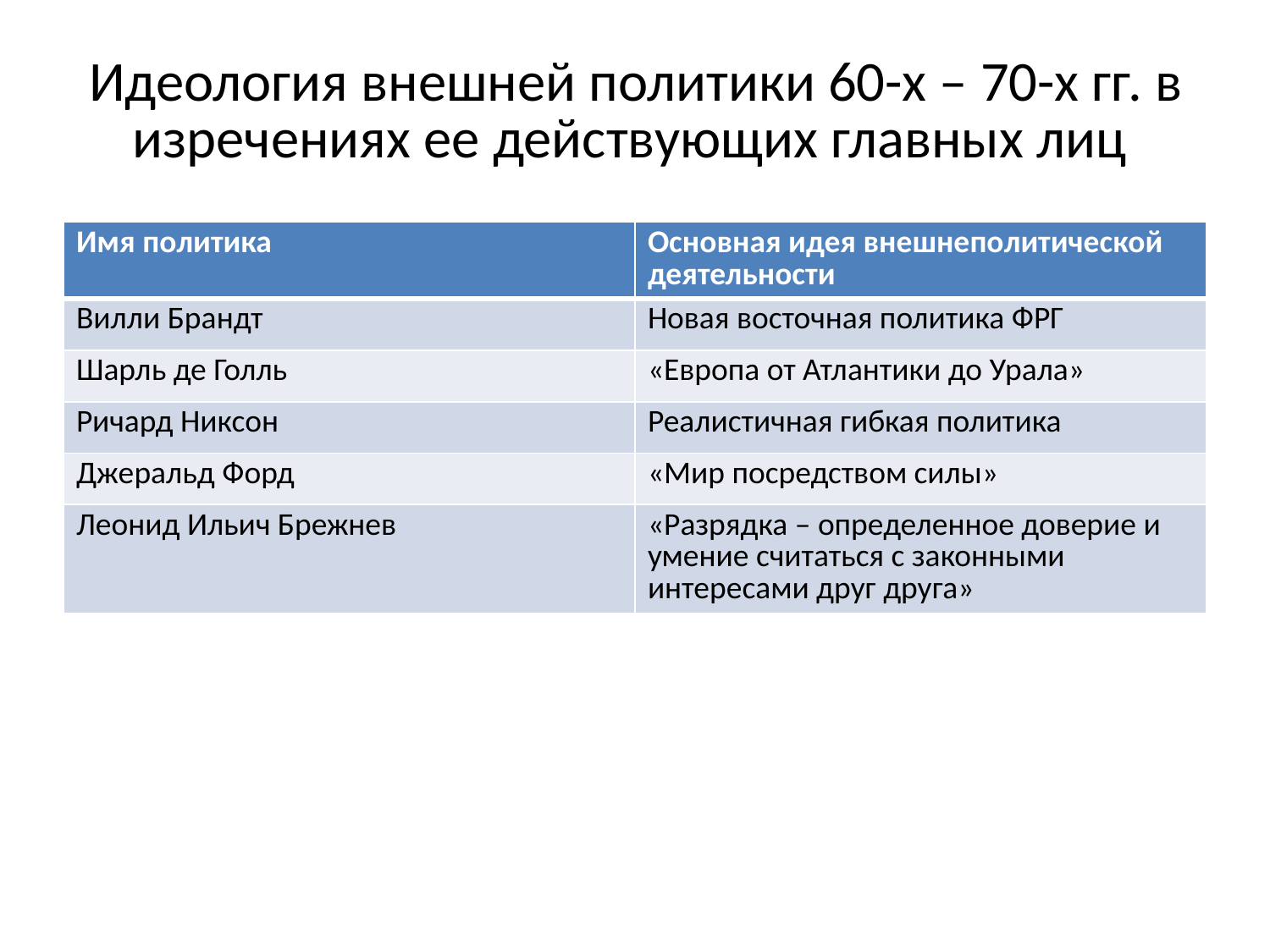

Идеология внешней политики 60-х – 70-х гг. в изречениях ее действующих главных лиц
| Имя политика | Основная идея внешнеполитической деятельности |
| --- | --- |
| Вилли Брандт | Новая восточная политика ФРГ |
| Шарль де Голль | «Европа от Атлантики до Урала» |
| Ричард Никсон | Реалистичная гибкая политика |
| Джеральд Форд | «Мир посредством силы» |
| Леонид Ильич Брежнев | «Разрядка – определенное доверие и умение считаться с законными интересами друг друга» |